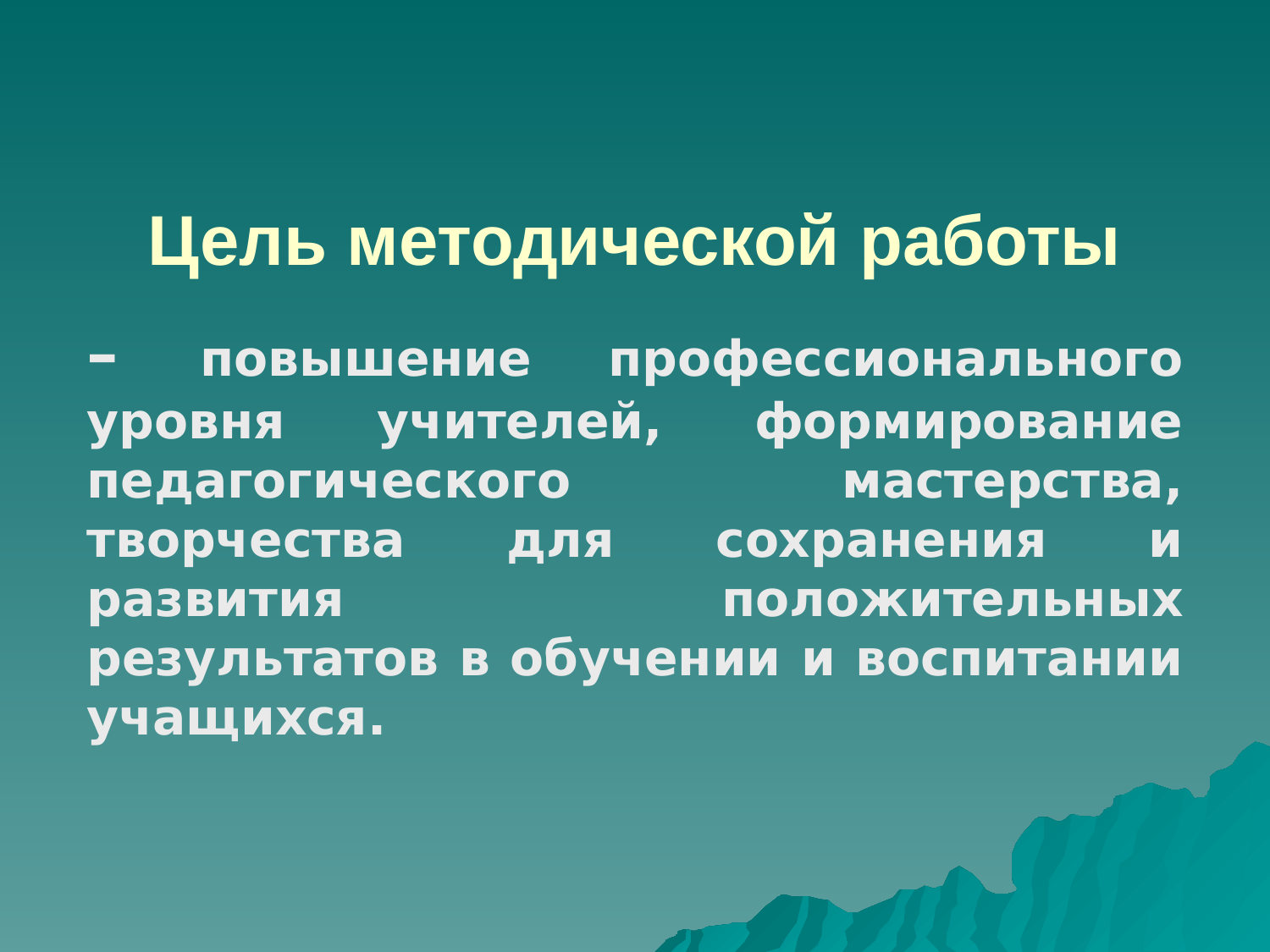

# Цель методической работы
– повышение профессионального уровня учителей, формирование педагогического мастерства, творчества для сохранения и развития положительных результатов в обучении и воспитании учащихся.